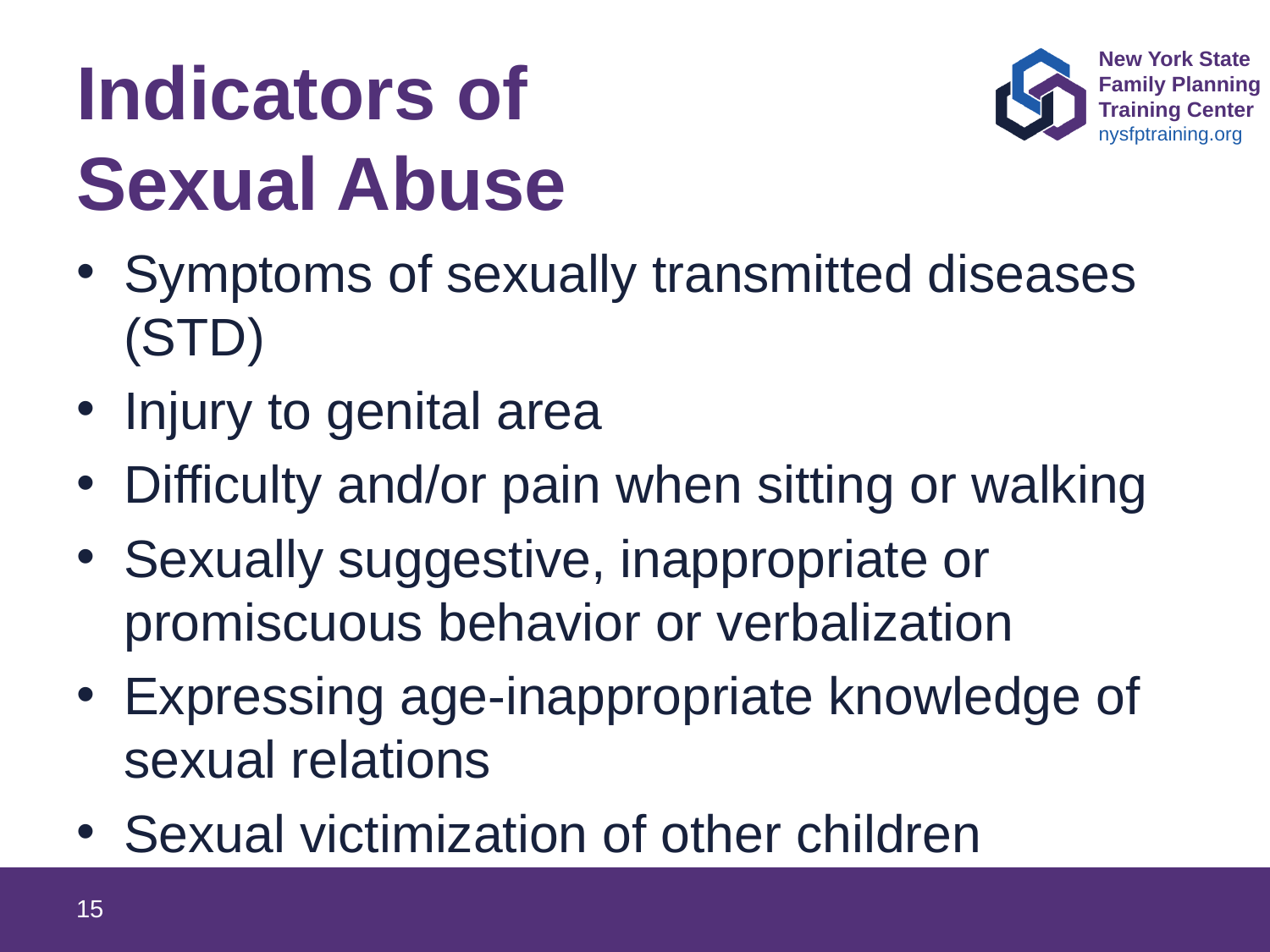

# Indicators of Sexual Abuse
Symptoms of sexually transmitted diseases (STD)
Injury to genital area
Difficulty and/or pain when sitting or walking
Sexually suggestive, inappropriate or promiscuous behavior or verbalization
Expressing age-inappropriate knowledge of sexual relations
Sexual victimization of other children
15